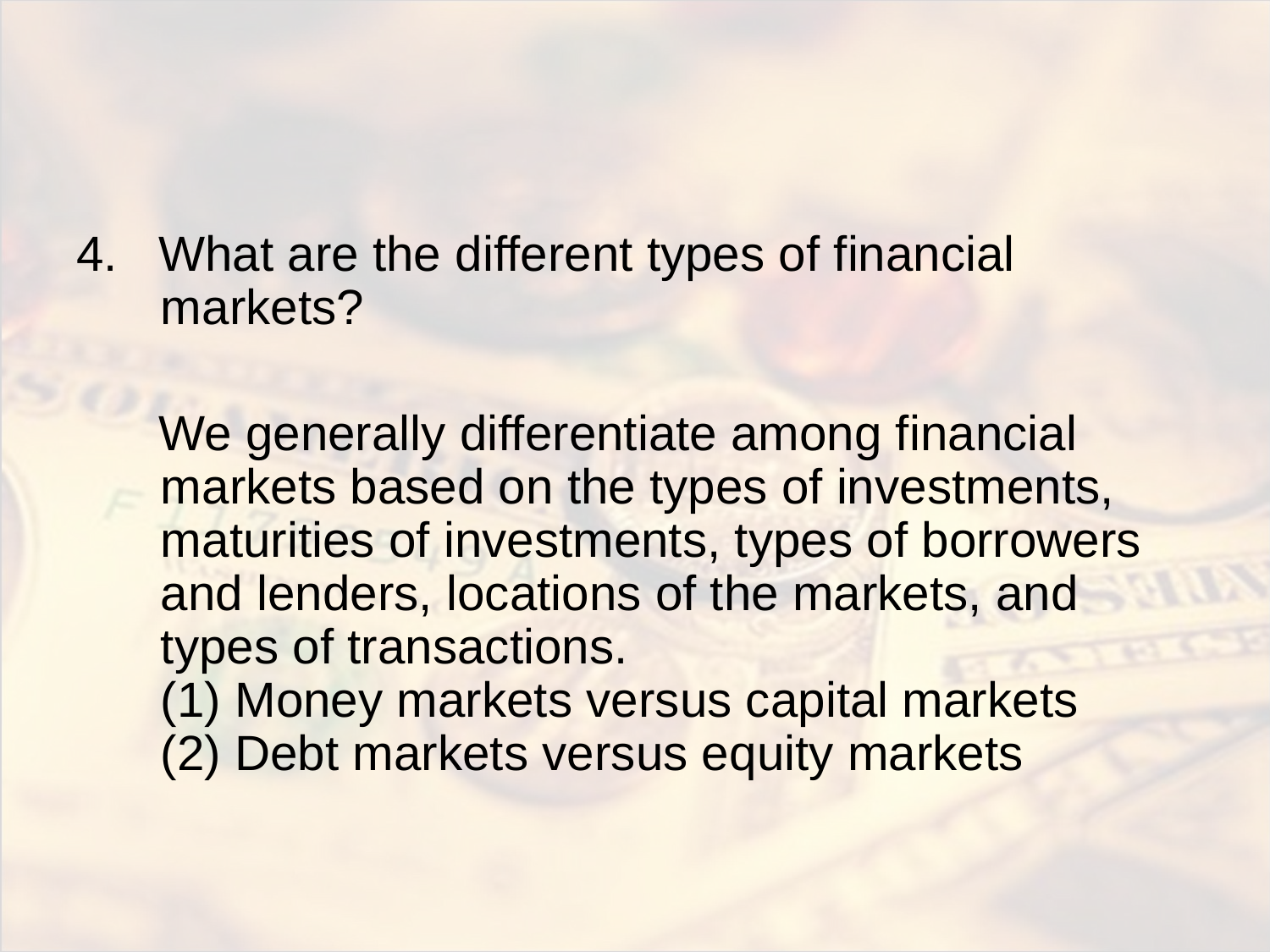

#
4.   What are the different types of financial markets?

      We generally differentiate among financial markets based on the types of investments, maturities of investments, types of borrowers and lenders, locations of the markets, and types of transactions.
(1) Money markets versus capital markets
(2) Debt markets versus equity markets